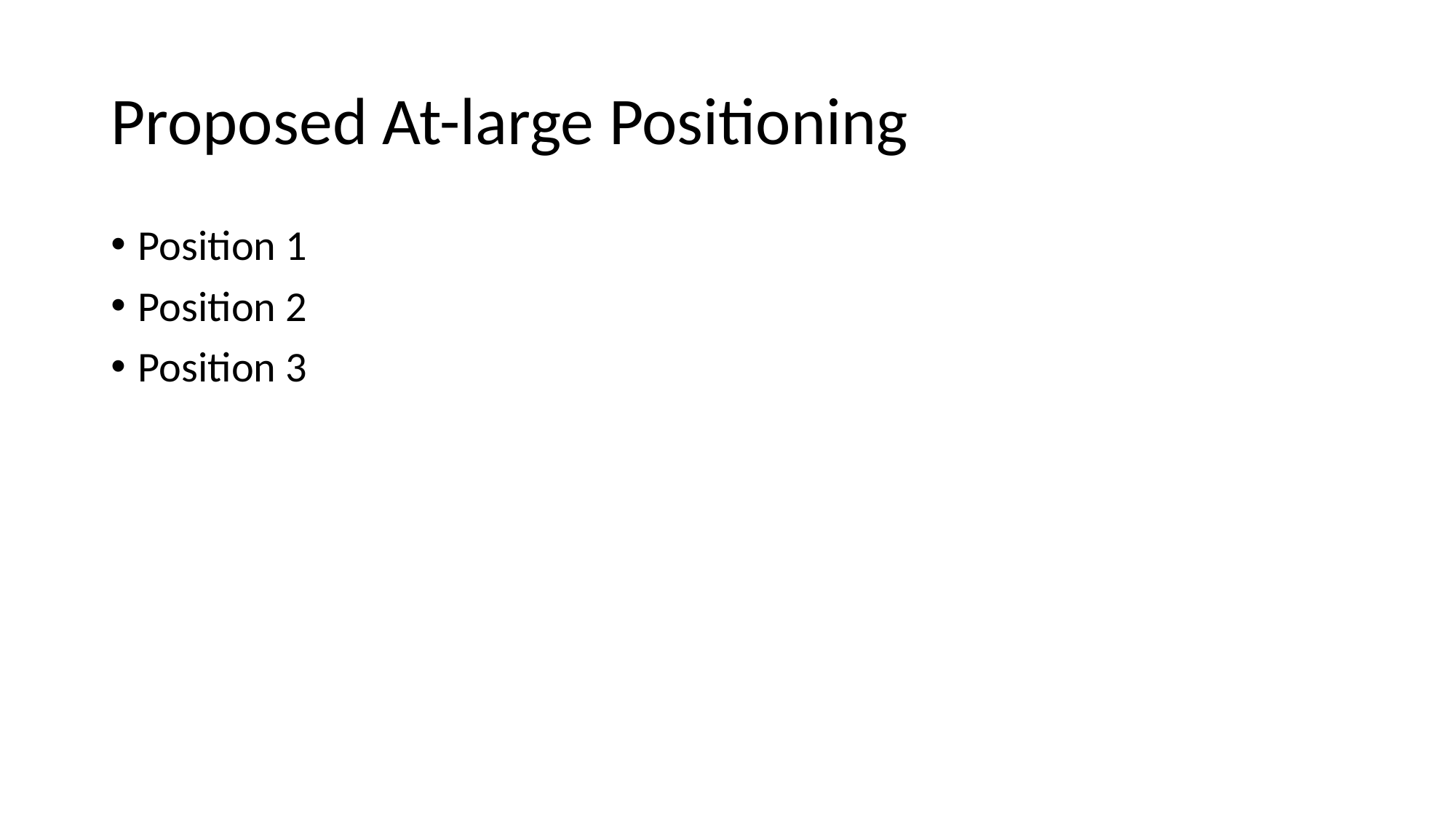

# Proposed At-large Positioning
Position 1
Position 2
Position 3